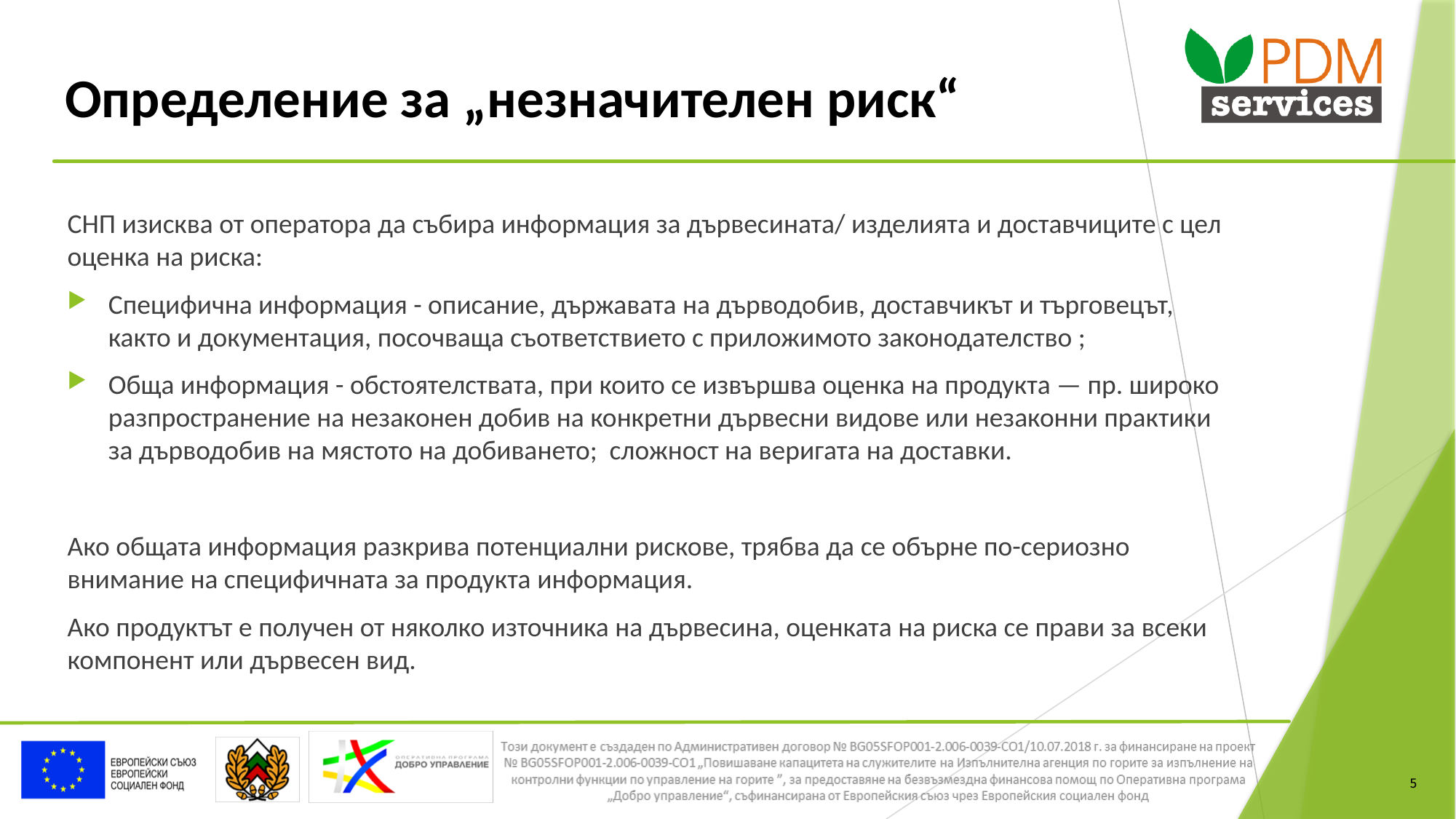

# Определение за „незначителен риск“
СНП изисква от оператора да събира информация за дървесината/ изделията и доставчиците с цел оценка на риска:
Специфична информация - описание, държавата на дърводобив, доставчикът и търговецът, както и документация, посочваща съответствието с приложимото законодателство ;
Обща информация - обстоятелствата, при които се извършва оценка на продукта — пр. широко разпространение на незаконен добив на конкретни дървесни видове или незаконни практики за дърводобив на мястото на добиването;  сложност на веригата на доставки.

Ако общата информация разкрива потенциални рискове, трябва да се обърне по-сериозно внимание на специфичната за продукта информация.
Ако продуктът е получен от няколко източника на дървесина, оценката на риска се прави за всеки компонент или дървесен вид.
5